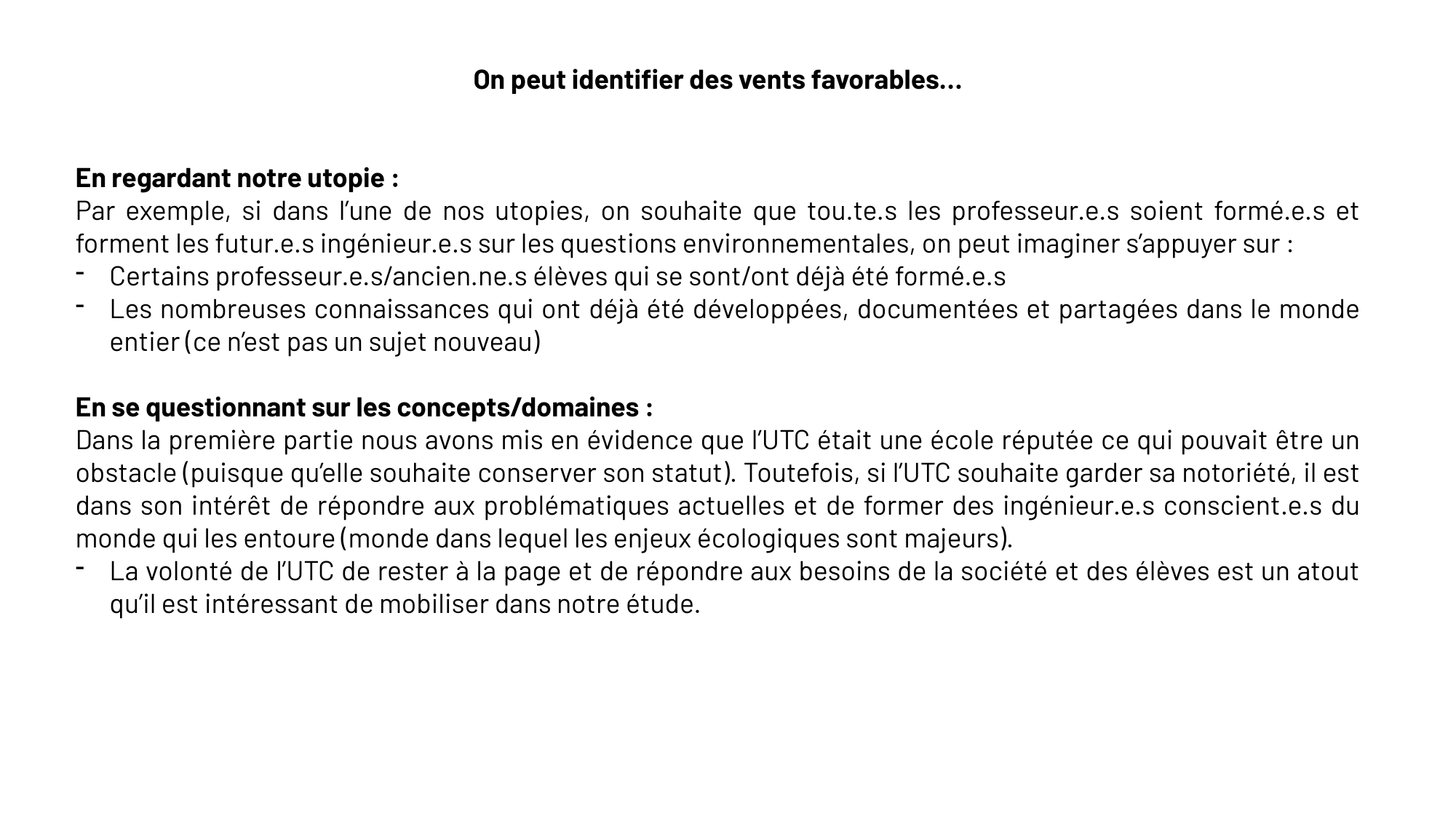

On peut identifier des vents favorables…

En regardant notre utopie :
Par exemple, si dans l’une de nos utopies, on souhaite que tou.te.s les professeur.e.s soient formé.e.s et forment les futur.e.s ingénieur.e.s sur les questions environnementales, on peut imaginer s’appuyer sur :
Certains professeur.e.s/ancien.ne.s élèves qui se sont/ont déjà été formé.e.s
Les nombreuses connaissances qui ont déjà été développées, documentées et partagées dans le monde entier (ce n’est pas un sujet nouveau)

En se questionnant sur les concepts/domaines :
Dans la première partie nous avons mis en évidence que l’UTC était une école réputée ce qui pouvait être un obstacle (puisque qu’elle souhaite conserver son statut). Toutefois, si l’UTC souhaite garder sa notoriété, il est dans son intérêt de répondre aux problématiques actuelles et de former des ingénieur.e.s conscient.e.s du monde qui les entoure (monde dans lequel les enjeux écologiques sont majeurs).
La volonté de l’UTC de rester à la page et de répondre aux besoins de la société et des élèves est un atout qu’il est intéressant de mobiliser dans notre étude.